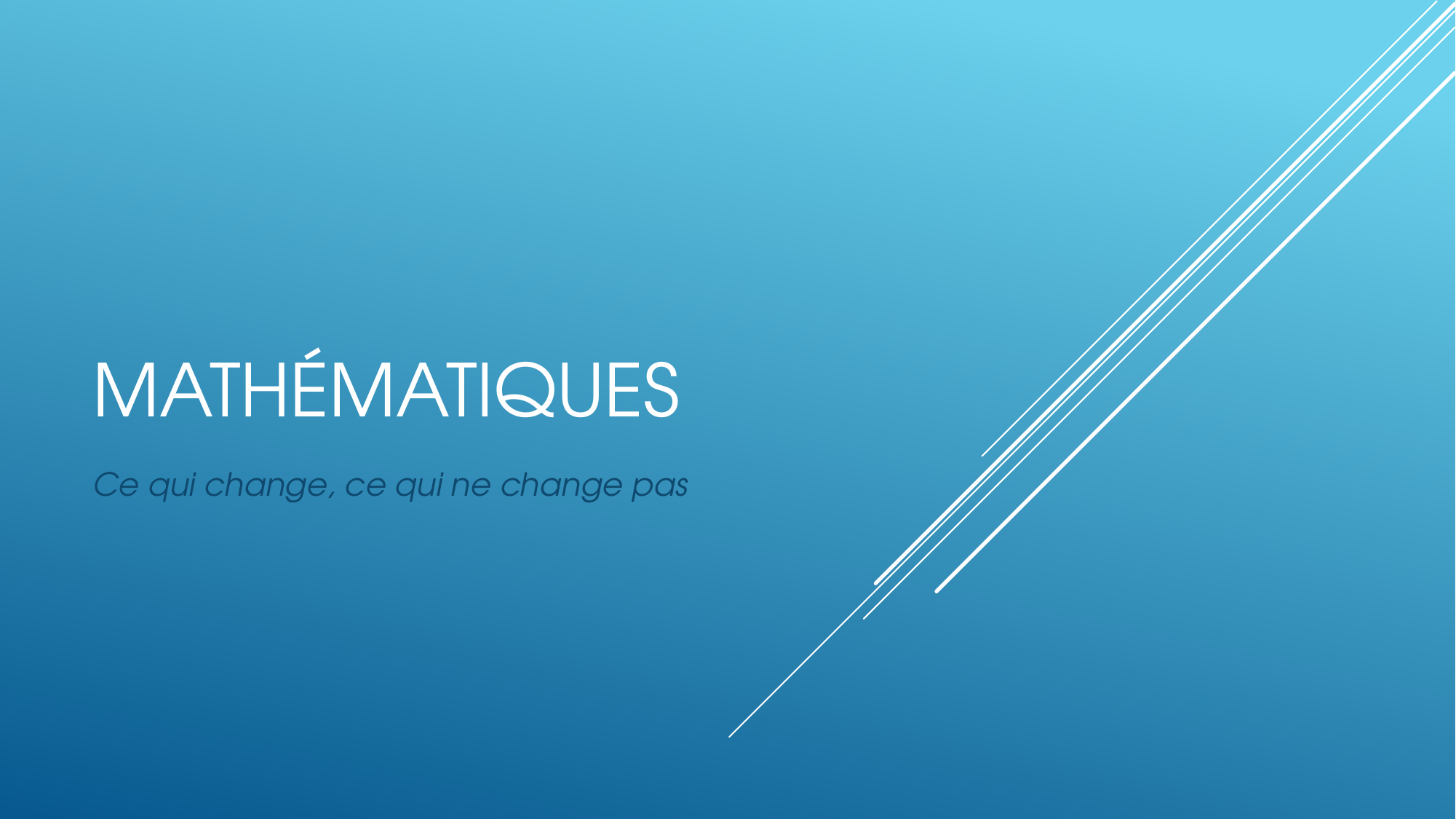

# Mathématiques
Ce qui change, ce qui ne change pas